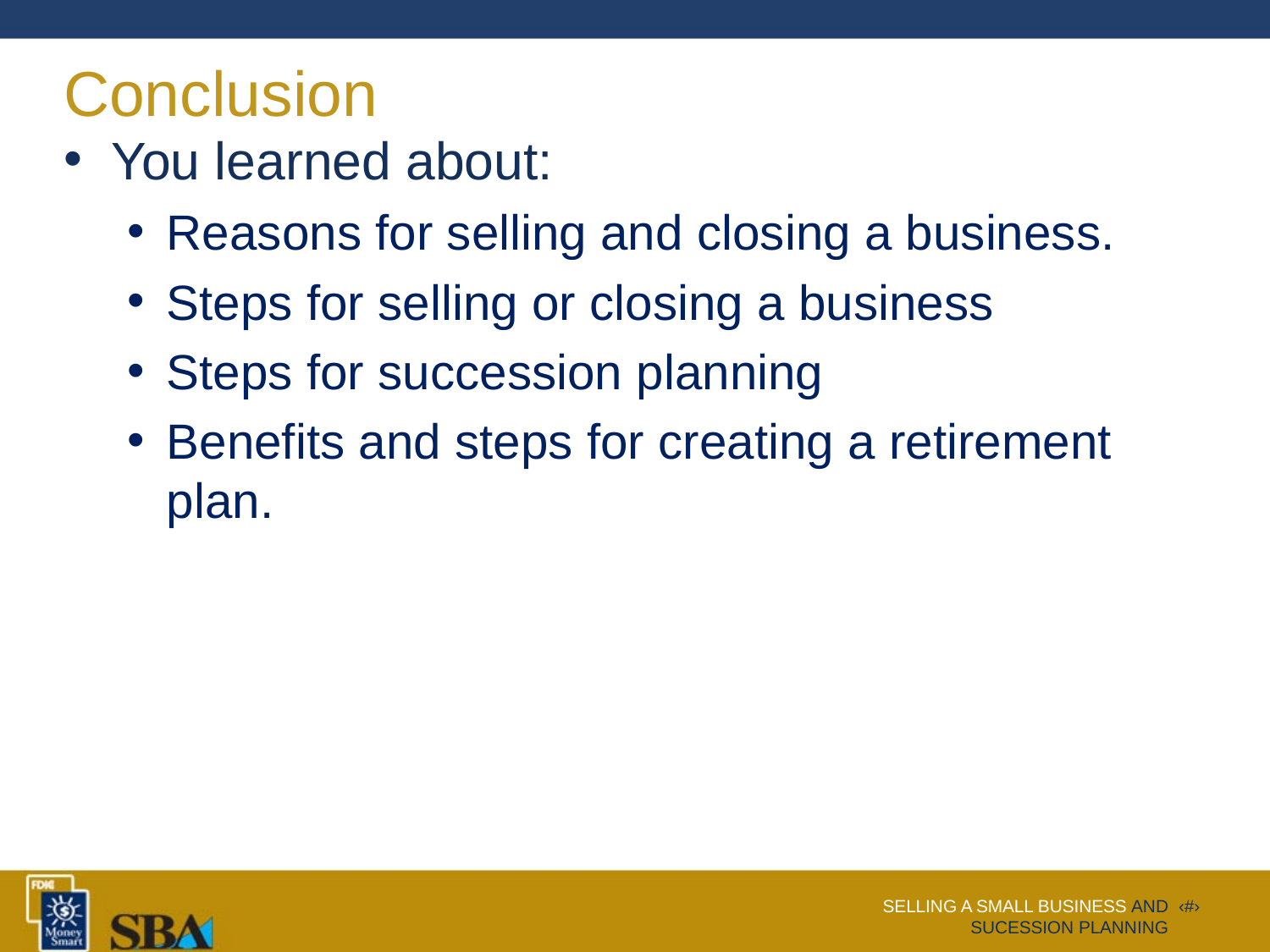

# Conclusion
You learned about:
Reasons for selling and closing a business.
Steps for selling or closing a business
Steps for succession planning
Benefits and steps for creating a retirement plan.